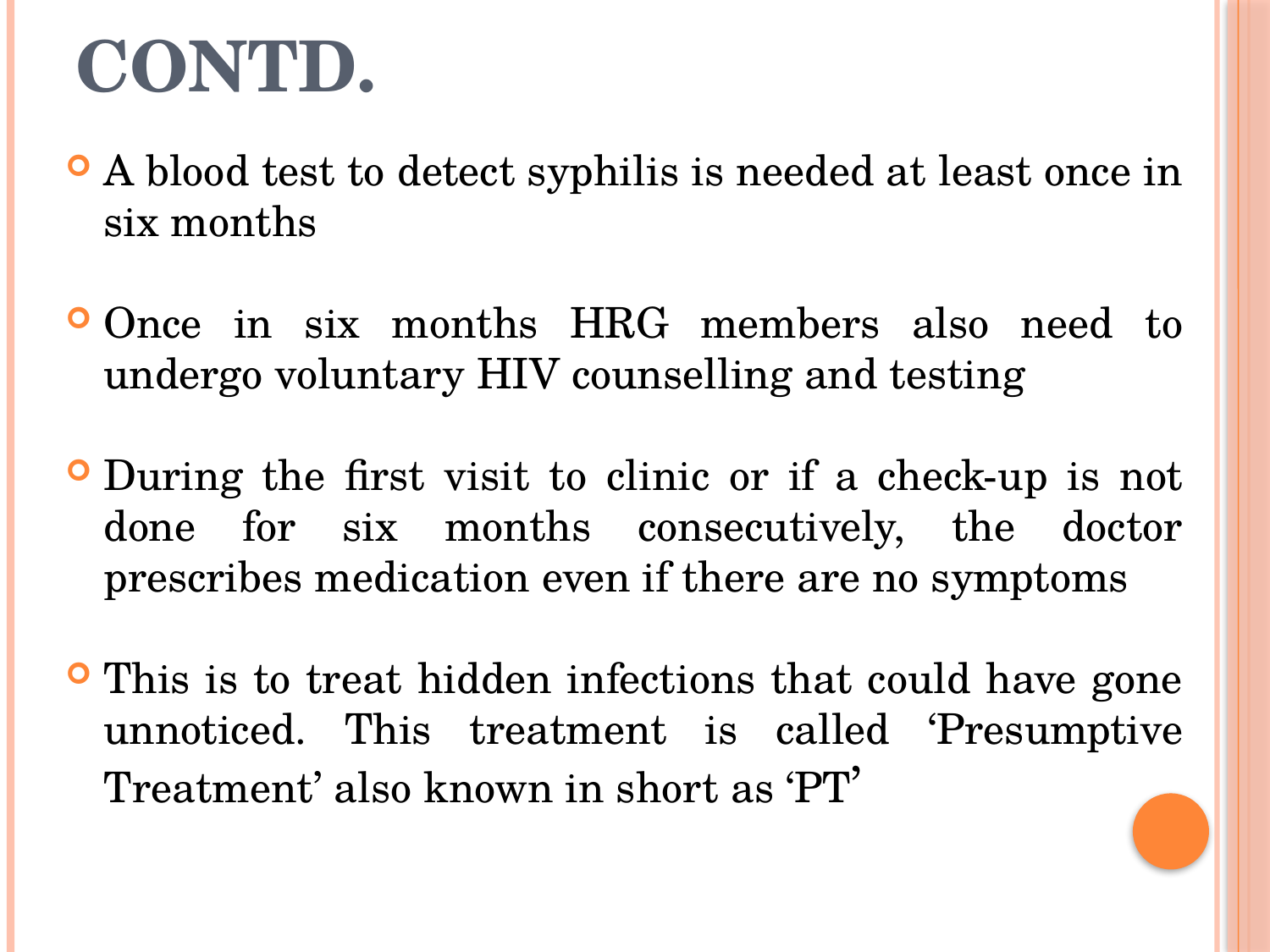

# Contd.
A blood test to detect syphilis is needed at least once in six months

Once in six months HRG members also need to undergo voluntary HIV counselling and testing

During the first visit to clinic or if a check-up is not done for six months consecutively, the doctor prescribes medication even if there are no symptoms

This is to treat hidden infections that could have gone unnoticed. This treatment is called ‘Presumptive Treatment’ also known in short as ‘PT’